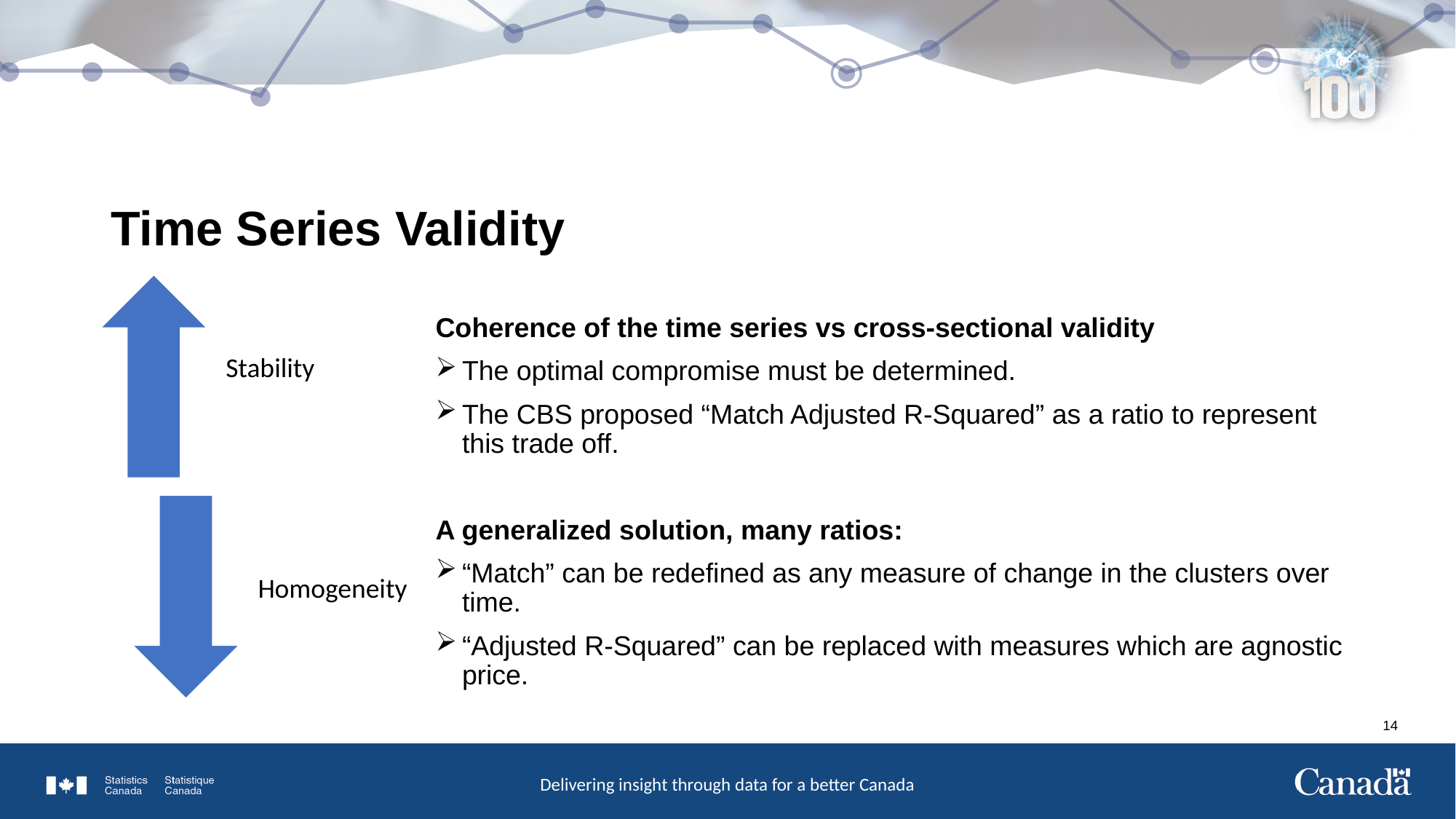

# Time Series Validity

Coherence of the time series vs cross-sectional validity
The optimal compromise must be determined.
The CBS proposed “Match Adjusted R-Squared” as a ratio to represent this trade off.

A generalized solution, many ratios:
“Match” can be redefined as any measure of change in the clusters over time.
“Adjusted R-Squared” can be replaced with measures which are agnostic price.

Stability
Homogeneity
14